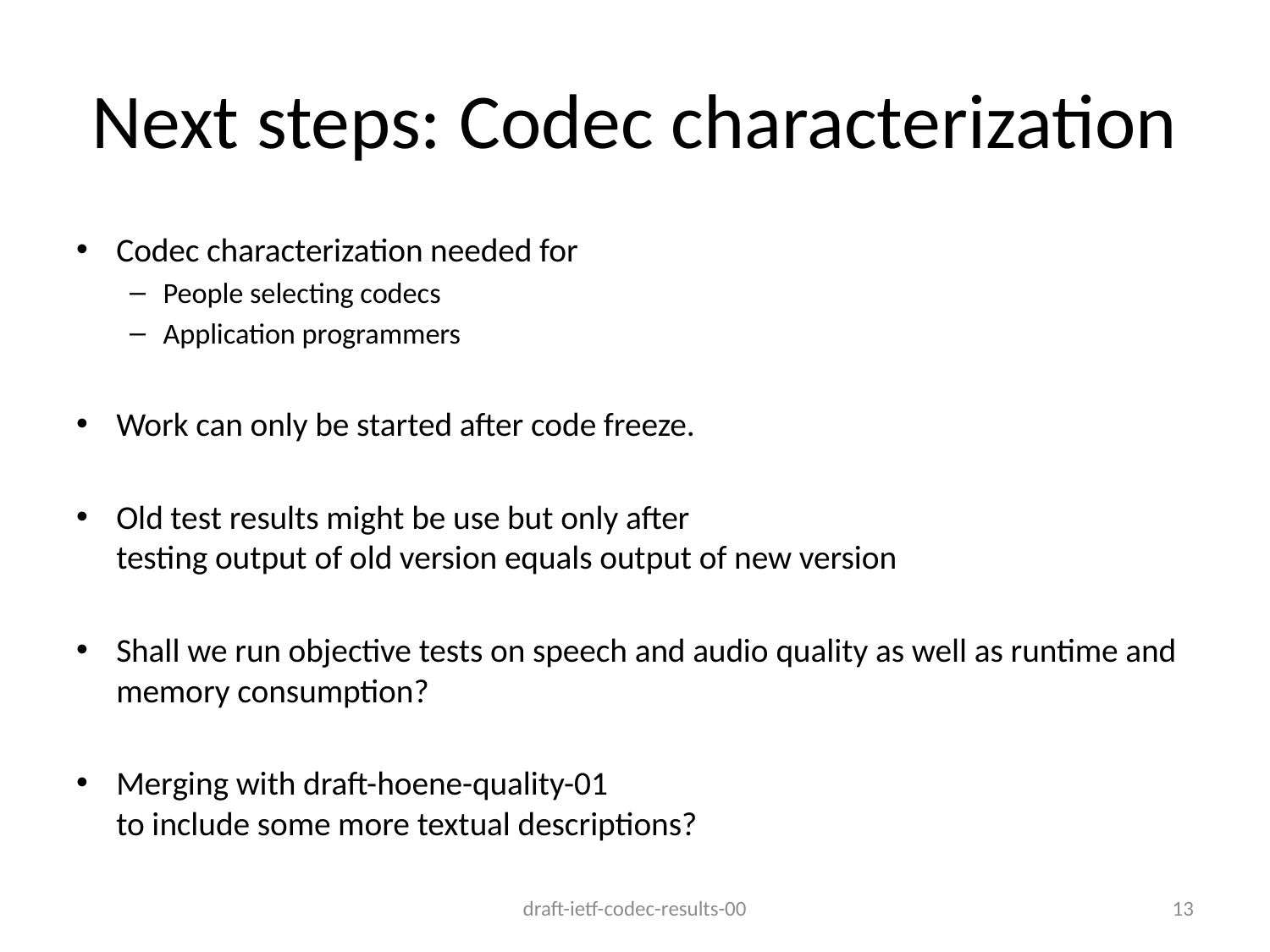

# Next steps: Codec characterization
Codec characterization needed for
People selecting codecs
Application programmers

Work can only be started after code freeze.

Old test results might be use but only after
testing output of old version equals output of new version

Shall we run objective tests on speech and audio quality as well as runtime and memory consumption?

Merging with draft-hoene-quality-01
to include some more textual descriptions?

draft-ietf-codec-results-00
13